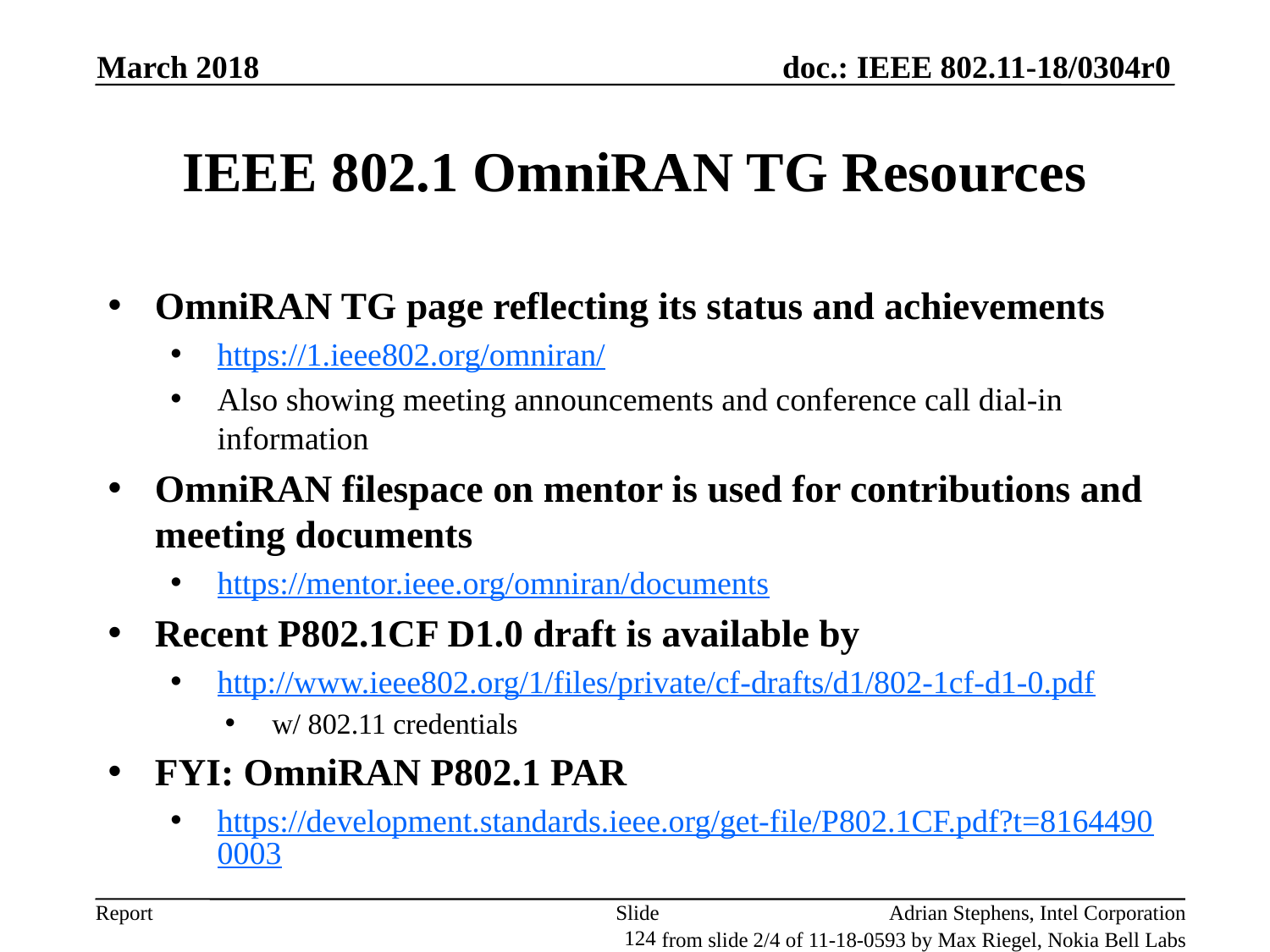

March 2018
# IEEE 802.1 OmniRAN TG Resources
OmniRAN TG page reflecting its status and achievements
https://1.ieee802.org/omniran/
Also showing meeting announcements and conference call dial-in information
OmniRAN filespace on mentor is used for contributions and meeting documents
https://mentor.ieee.org/omniran/documents
Recent P802.1CF D1.0 draft is available by
http://www.ieee802.org/1/files/private/cf-drafts/d1/802-1cf-d1-0.pdf
w/ 802.11 credentials
FYI: OmniRAN P802.1 PAR
https://development.standards.ieee.org/get-file/P802.1CF.pdf?t=81644900003
Slide 124
Adrian Stephens, Intel Corporation
from slide 2/4 of 11-18-0593 by Max Riegel, Nokia Bell Labs